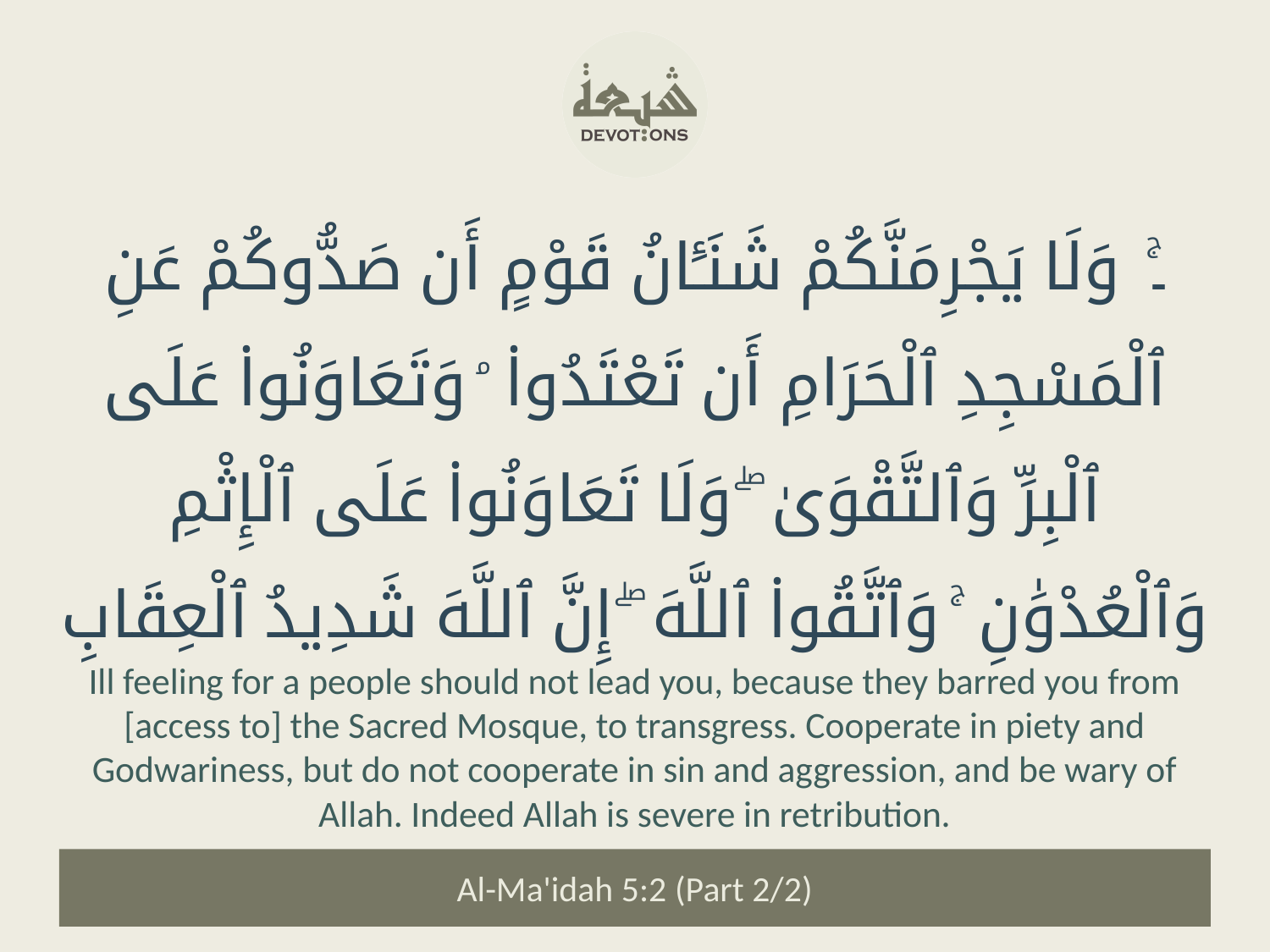

۔ۚ  وَلَا يَجْرِمَنَّكُمْ شَنَـَٔانُ قَوْمٍ أَن صَدُّوكُمْ عَنِ ٱلْمَسْجِدِ ٱلْحَرَامِ أَن تَعْتَدُوا۟ ۘ وَتَعَاوَنُوا۟ عَلَى ٱلْبِرِّ وَٱلتَّقْوَىٰ ۖ وَلَا تَعَاوَنُوا۟ عَلَى ٱلْإِثْمِ وَٱلْعُدْوَٰنِ ۚ وَٱتَّقُوا۟ ٱللَّهَ ۖ إِنَّ ٱللَّهَ شَدِيدُ ٱلْعِقَابِ
Ill feeling for a people should not lead you, because they barred you from [access to] the Sacred Mosque, to transgress. Cooperate in piety and Godwariness, but do not cooperate in sin and aggression, and be wary of Allah. Indeed Allah is severe in retribution.
Al-Ma'idah 5:2 (Part 2/2)